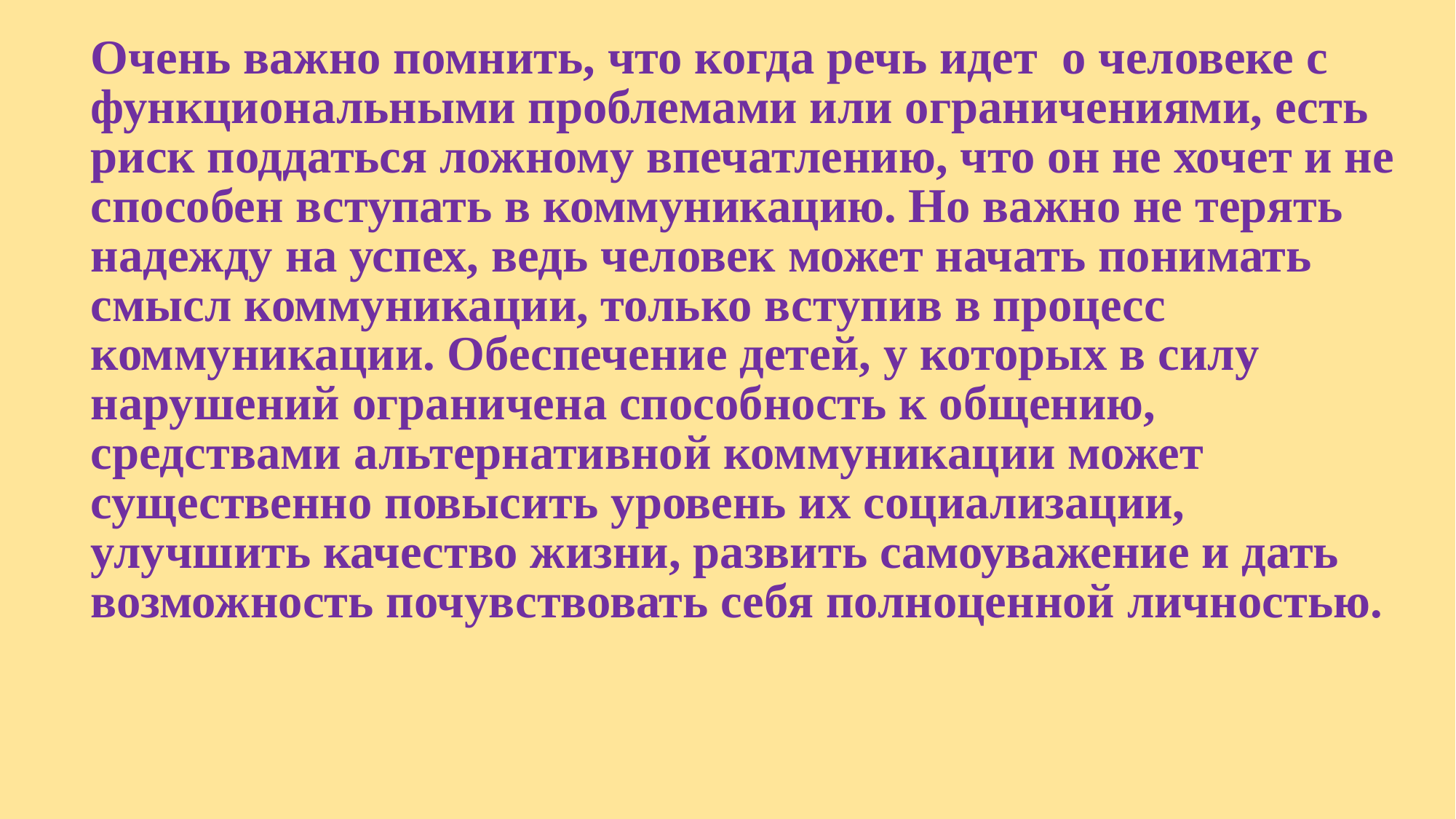

Очень важно помнить, что когда речь идет  о человеке с функциональными проблемами или ограничениями, есть риск поддаться ложному впечатлению, что он не хочет и не способен вступать в коммуникацию. Но важно не терять надежду на успех, ведь человек может начать понимать смысл коммуникации, только вступив в процесс коммуникации. Обеспечение детей, у которых в силу нарушений ограничена способность к общению, средствами альтернативной коммуникации может существенно повысить уровень их социализации, улучшить качество жизни, развить самоуважение и дать возможность почувствовать себя полноценной личностью.